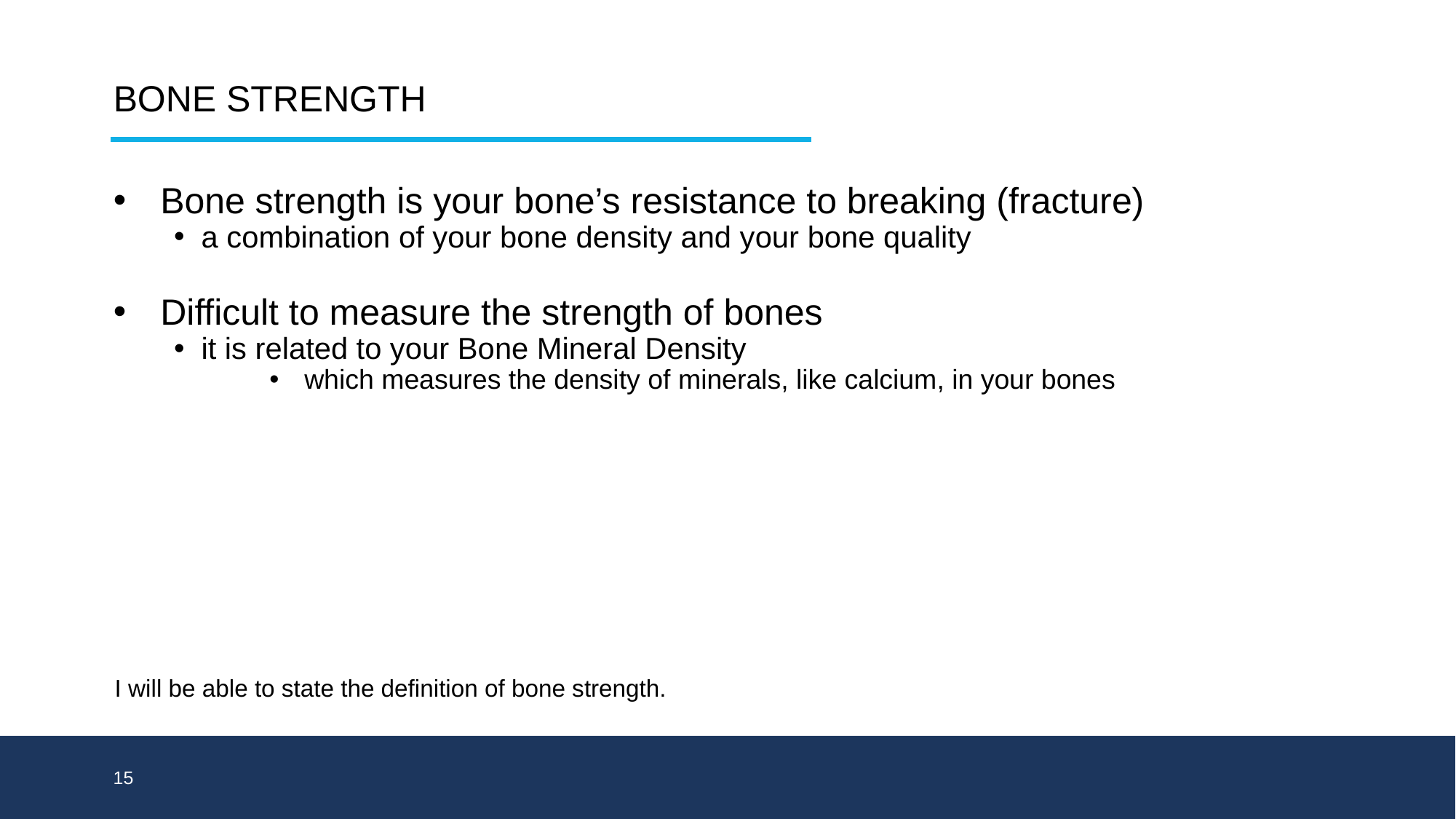

# Bone Strength
Bone strength is your bone’s resistance to breaking (fracture)
a combination of your bone density and your bone quality

Difficult to measure the strength of bones
it is related to your Bone Mineral Density
which measures the density of minerals, like calcium, in your bones

I will be able to state the definition of bone strength.